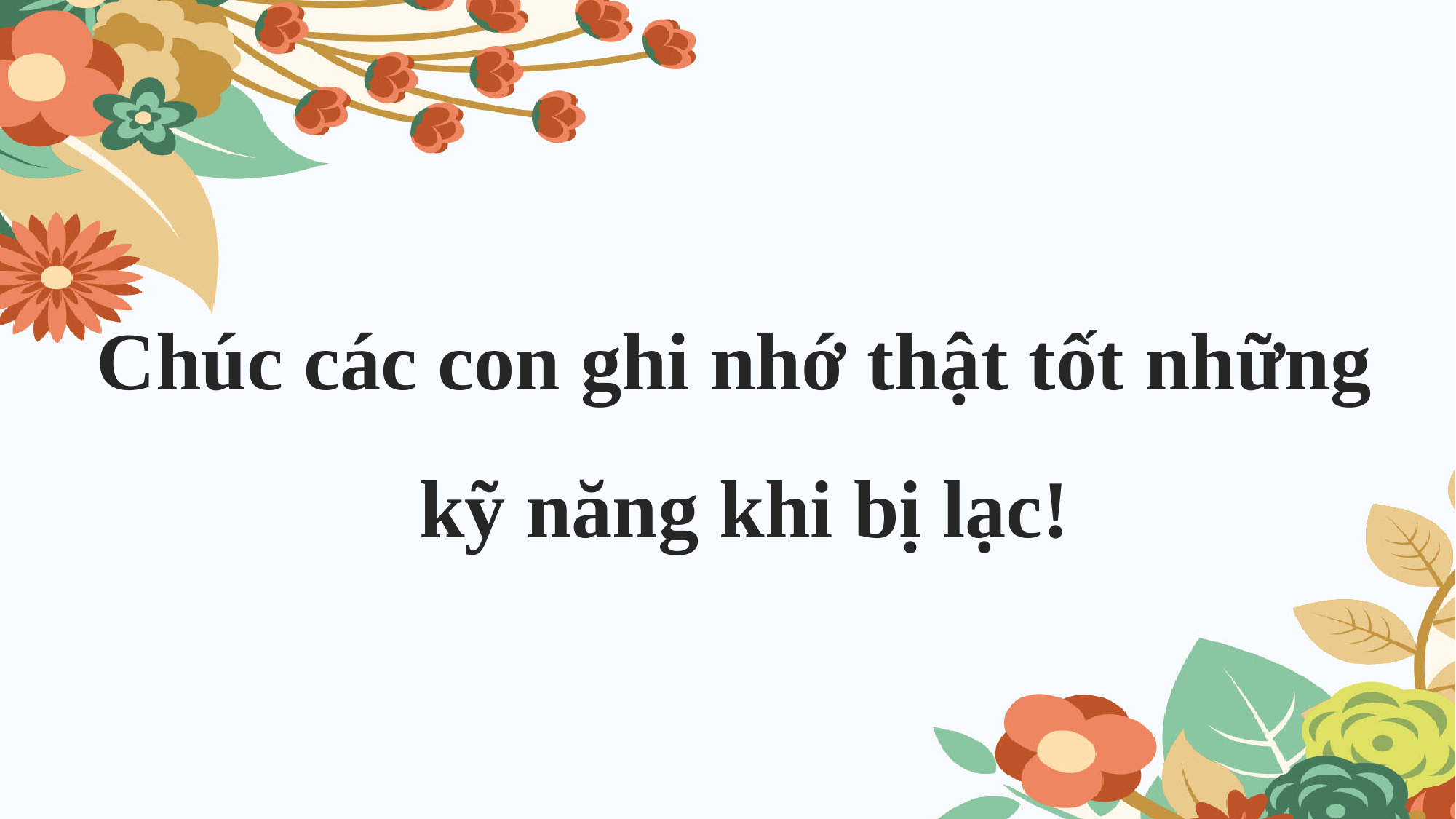

Chúc các con ghi nhớ thật tốt những
kỹ năng khi bị lạc!